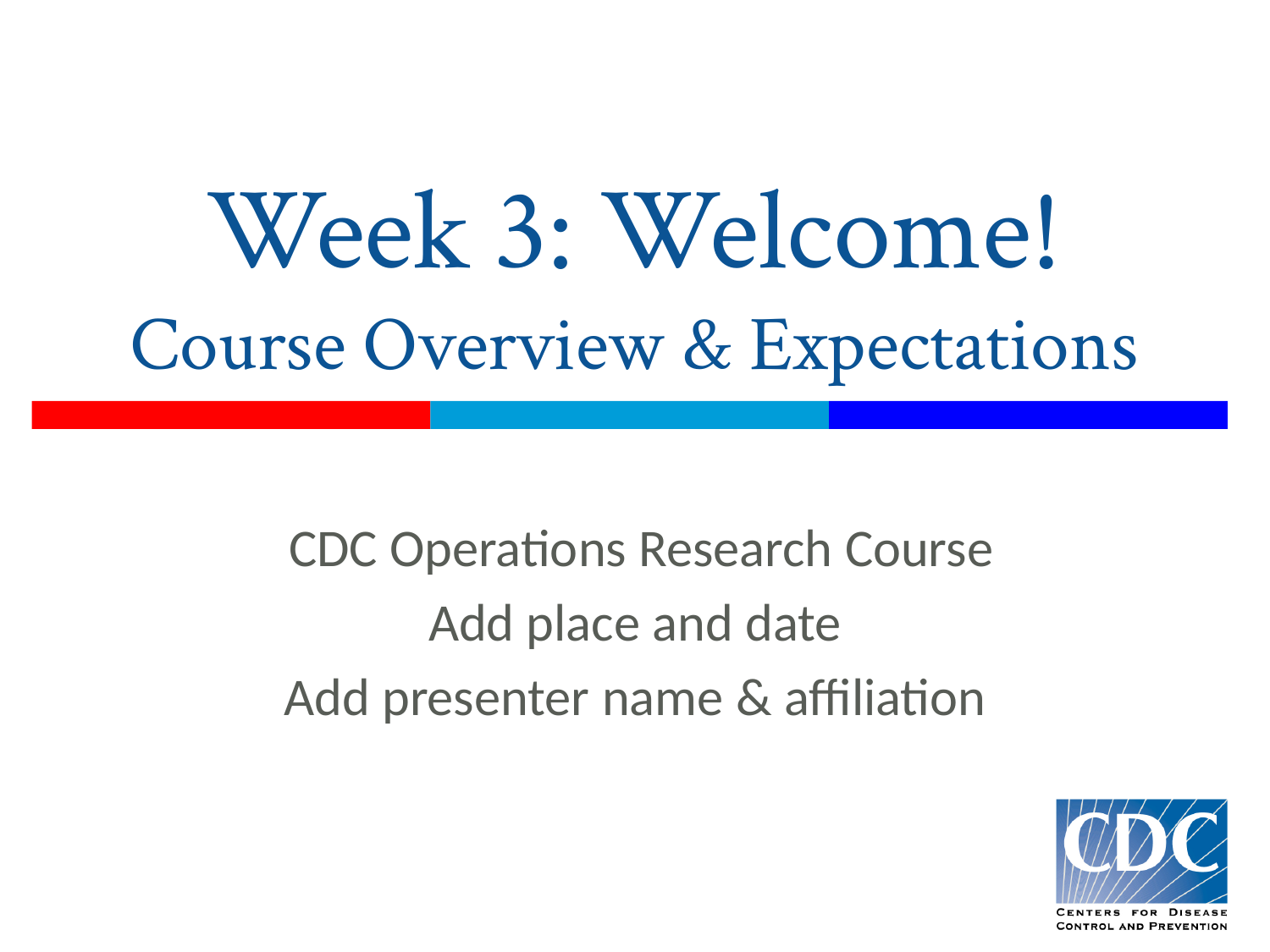

# Week 3: Welcome! Course Overview & Expectations
 CDC Operations Research Course
Add place and date
Add presenter name & affiliation